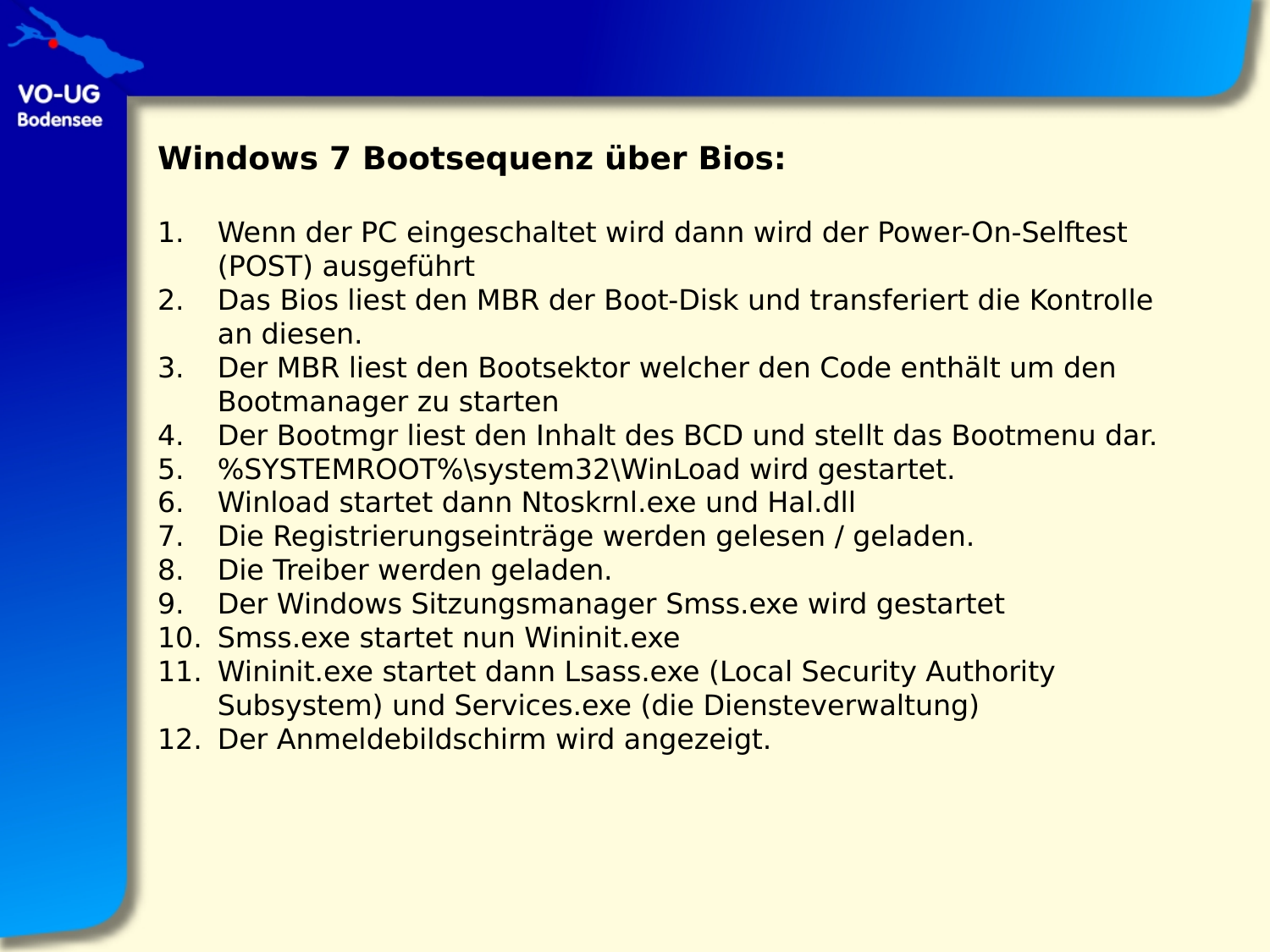

Windows 7 Bootsequenz über Bios:
1.	Wenn der PC eingeschaltet wird dann wird der Power-On-Selftest (POST) ausgeführt
2.	Das Bios liest den MBR der Boot-Disk und transferiert die Kontrolle an diesen.
3.	Der MBR liest den Bootsektor welcher den Code enthält um den Bootmanager zu starten
4.	Der Bootmgr liest den Inhalt des BCD und stellt das Bootmenu dar.
5.	%SYSTEMROOT%\system32\WinLoad wird gestartet.
6.	Winload startet dann Ntoskrnl.exe und Hal.dll
7.	Die Registrierungseinträge werden gelesen / geladen.
8.	Die Treiber werden geladen.
9.	Der Windows Sitzungsmanager Smss.exe wird gestartet
10.	Smss.exe startet nun Wininit.exe
11.	Wininit.exe startet dann Lsass.exe (Local Security Authority Subsystem) und Services.exe (die Diensteverwaltung)
12.	Der Anmeldebildschirm wird angezeigt.